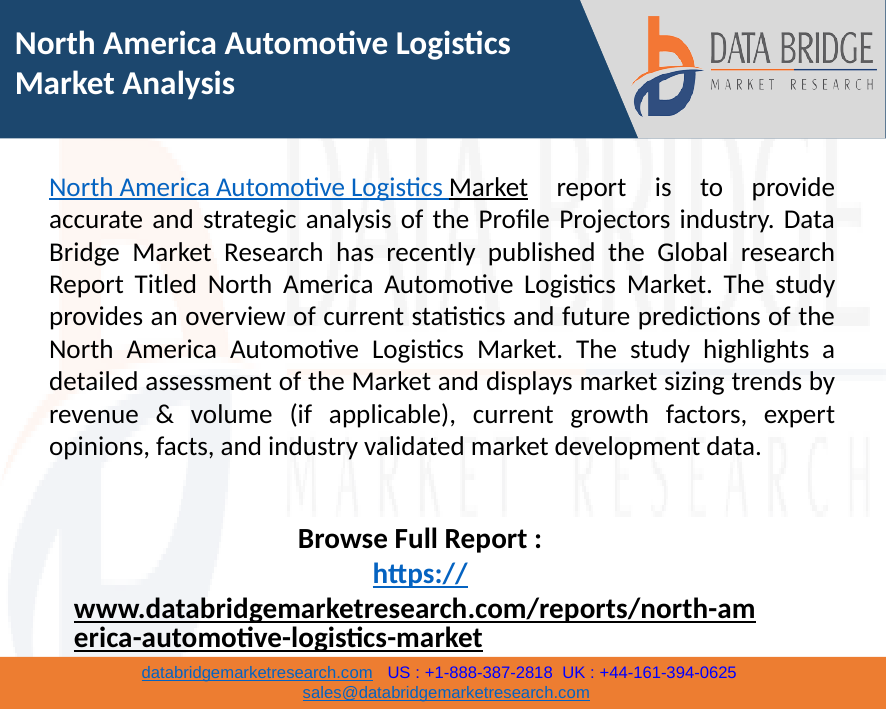

North America Automotive Logistics Market Analysis
North America Automotive Logistics Market report is to provide accurate and strategic analysis of the Profile Projectors industry. Data Bridge Market Research has recently published the Global research Report Titled North America Automotive Logistics Market. The study provides an overview of current statistics and future predictions of the North America Automotive Logistics Market. The study highlights a detailed assessment of the Market and displays market sizing trends by revenue & volume (if applicable), current growth factors, expert opinions, facts, and industry validated market development data.
Browse Full Report :
https://www.databridgemarketresearch.com/reports/north-america-automotive-logistics-market
2